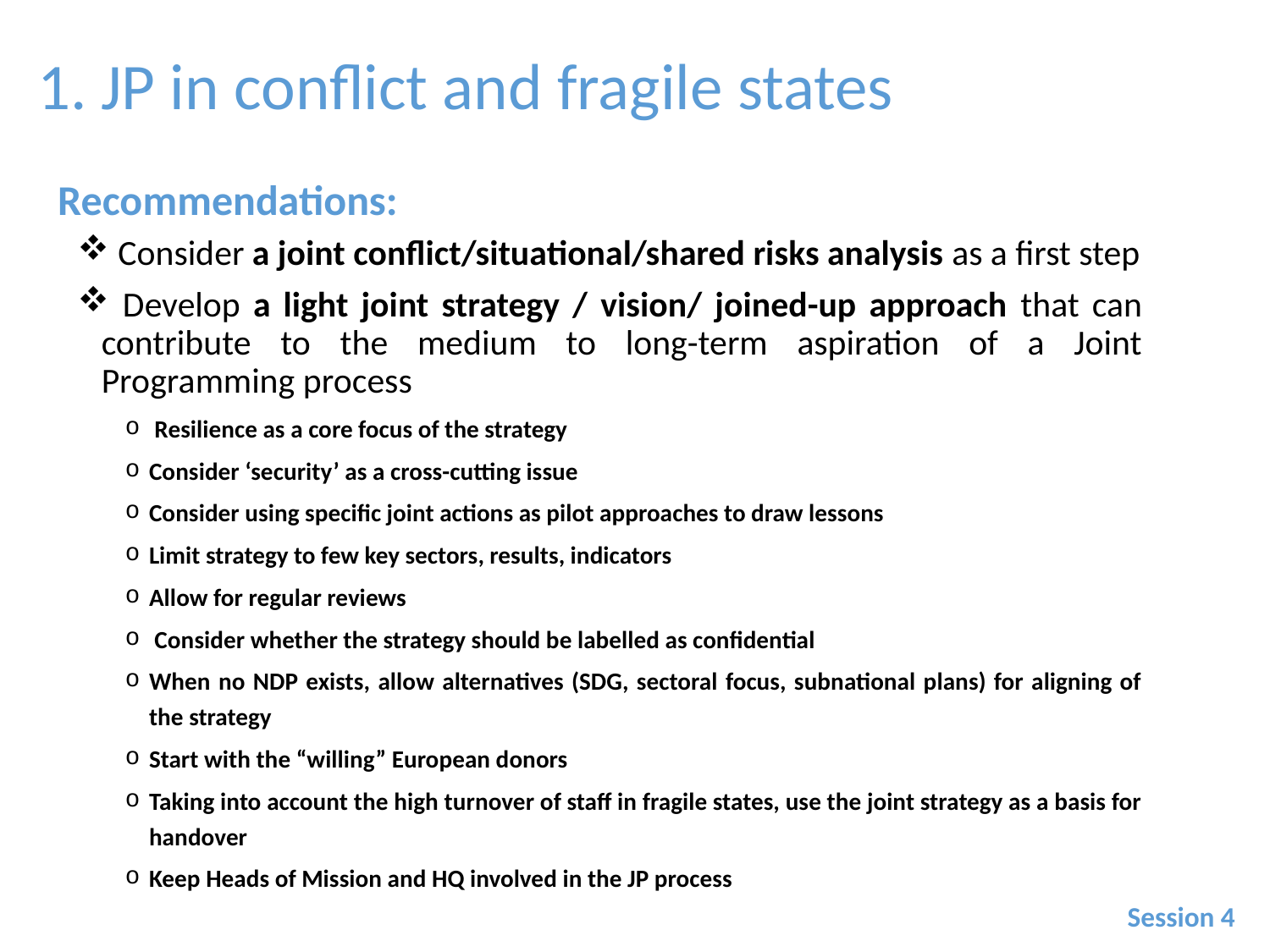

# JP in conflict and fragile states
Recommendations:

 Consider a joint conflict/situational/shared risks analysis as a first step
 Develop a light joint strategy / vision/ joined-up approach that can contribute to the medium to long-term aspiration of a Joint Programming process
 Resilience as a core focus of the strategy
Consider ‘security’ as a cross-cutting issue
Consider using specific joint actions as pilot approaches to draw lessons
Limit strategy to few key sectors, results, indicators
Allow for regular reviews
 Consider whether the strategy should be labelled as confidential
When no NDP exists, allow alternatives (SDG, sectoral focus, subnational plans) for aligning of the strategy
Start with the “willing” European donors
Taking into account the high turnover of staff in fragile states, use the joint strategy as a basis for handover
Keep Heads of Mission and HQ involved in the JP process

Session 4